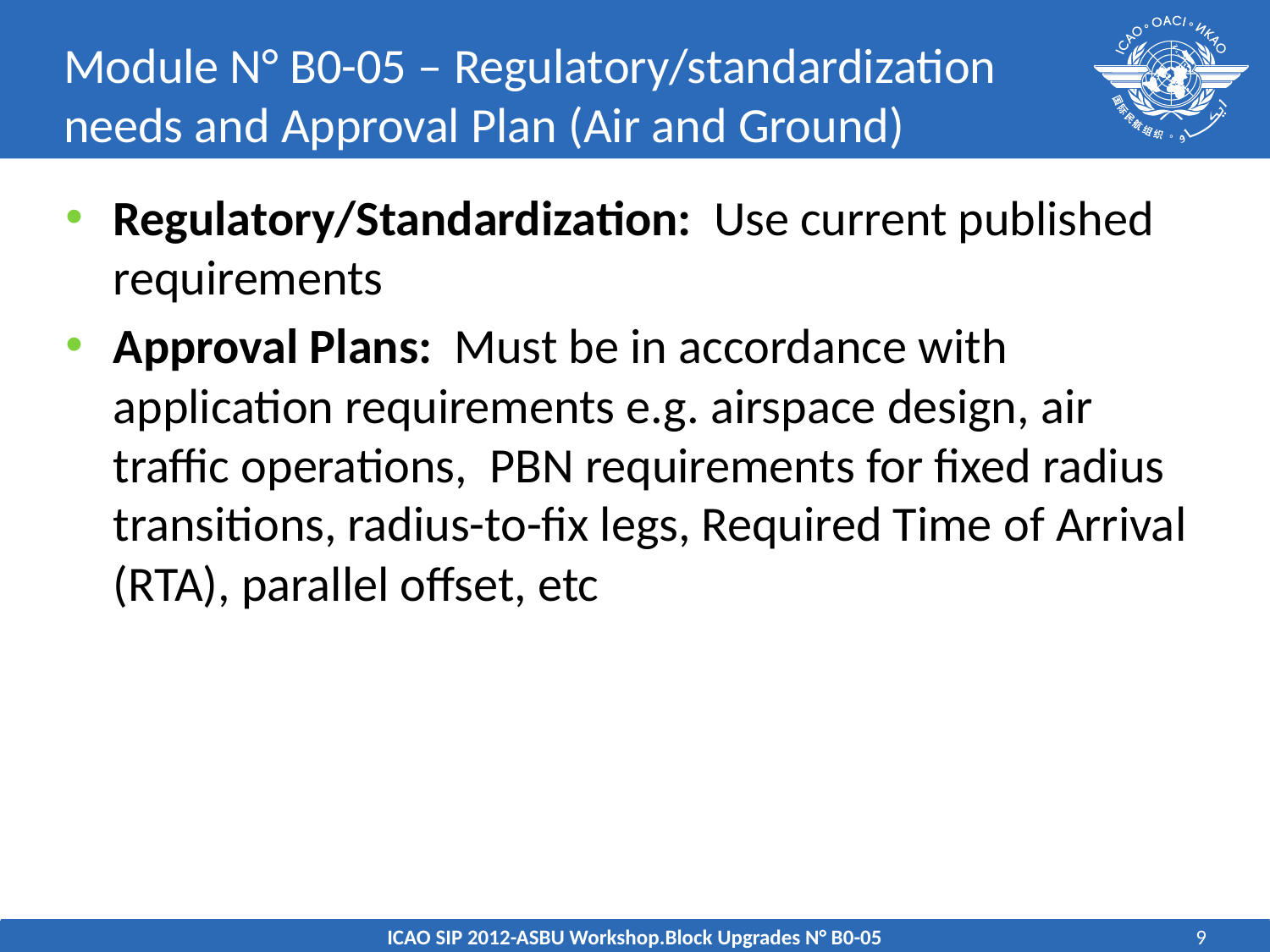

# Module N° B0-05 – Regulatory/standardization needs and Approval Plan (Air and Ground)
Regulatory/Standardization:  Use current published requirements
Approval Plans:  Must be in accordance with application requirements e.g. airspace design, air traffic operations,  PBN requirements for fixed radius transitions, radius-to-fix legs, Required Time of Arrival (RTA), parallel offset, etc
ICAO SIP 2012-ASBU Workshop.Block Upgrades N° B0-05
9